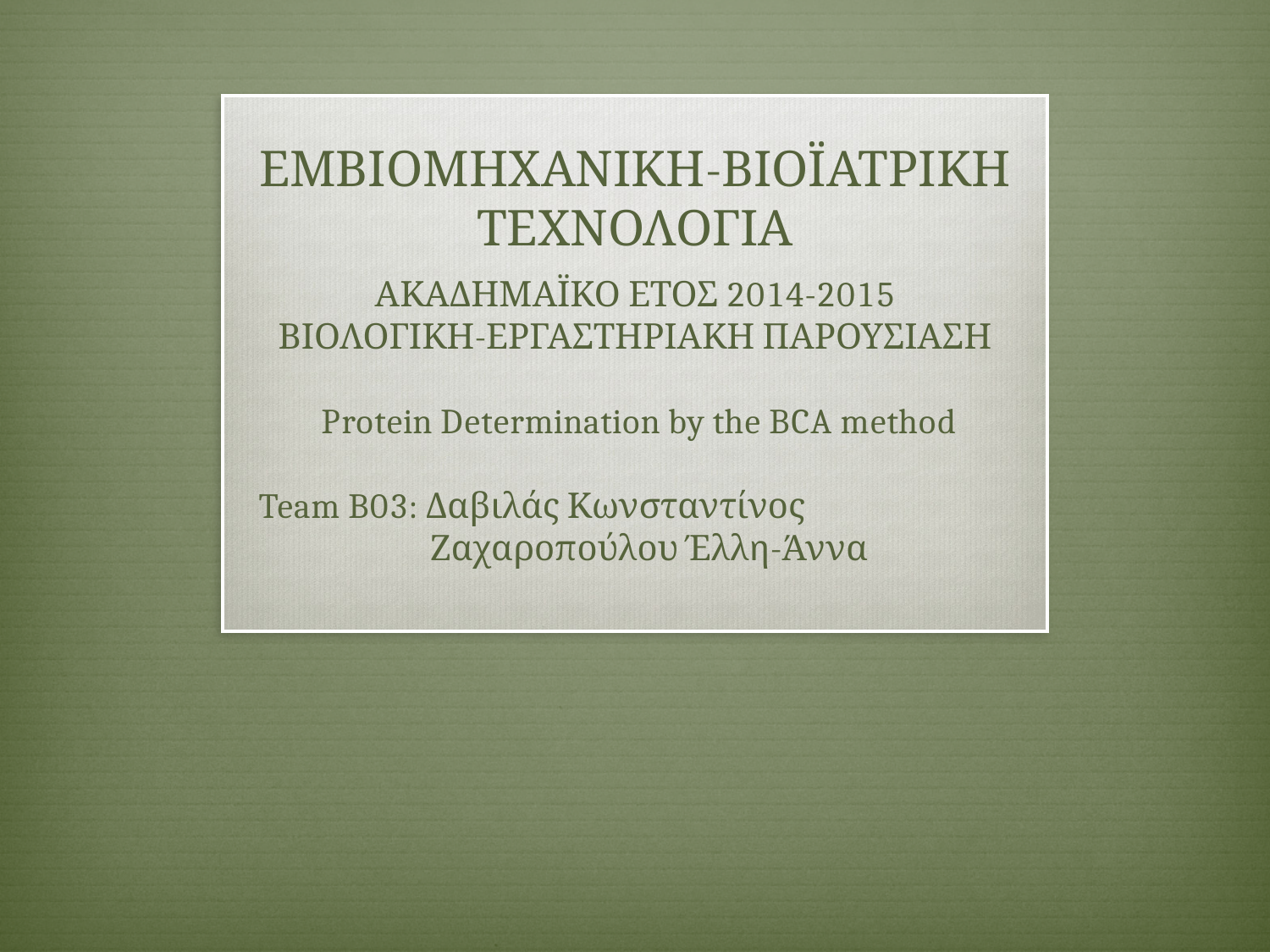

# ΕΜΒΙΟΜΗΧΑΝΙΚΗ-ΒΙΟΪΑΤΡΙΚΗ ΤΕΧΝΟΛΟΓΙΑ
ΑΚΑΔΗΜΑΪΚΟ ΕΤΟΣ 2014-2015
ΒΙΟΛΟΓΙΚΗ-ΕΡΓΑΣΤΗΡΙΑΚΗ ΠΑΡΟΥΣΙΑΣΗ

 Protein Determination by the BCA method

 Team B03: Δαβιλάς Κωνσταντίνος
                       Ζαχαροπούλου Έλλη-Άννα